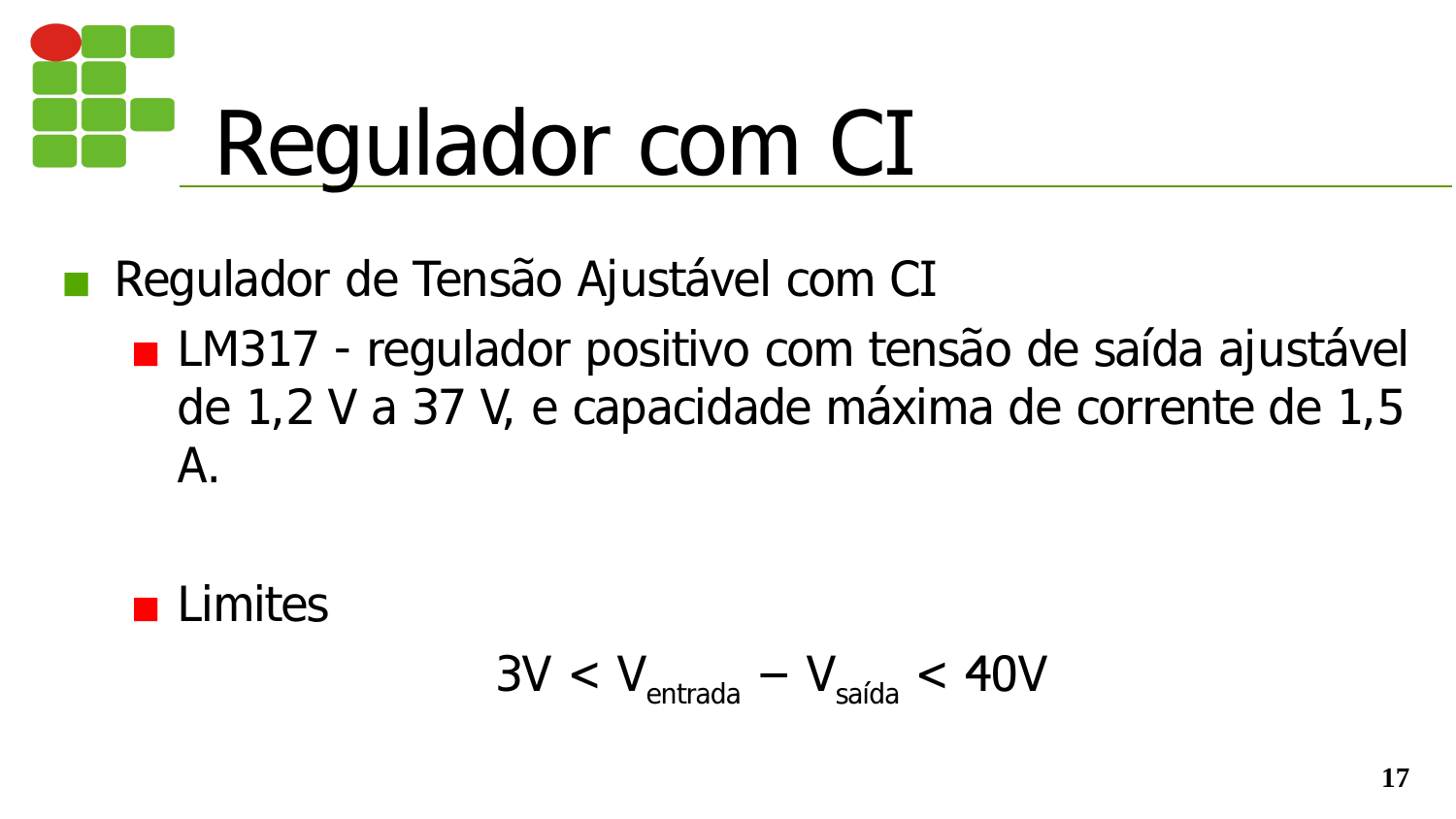

# Regulador com CI
Regulador de Tensão Ajustável com CI
LM317 - regulador positivo com tensão de saída ajustável de 1,2 V a 37 V, e capacidade máxima de corrente de 1,5 A.

Limites
3V < Ventrada − Vsaída < 40V

17